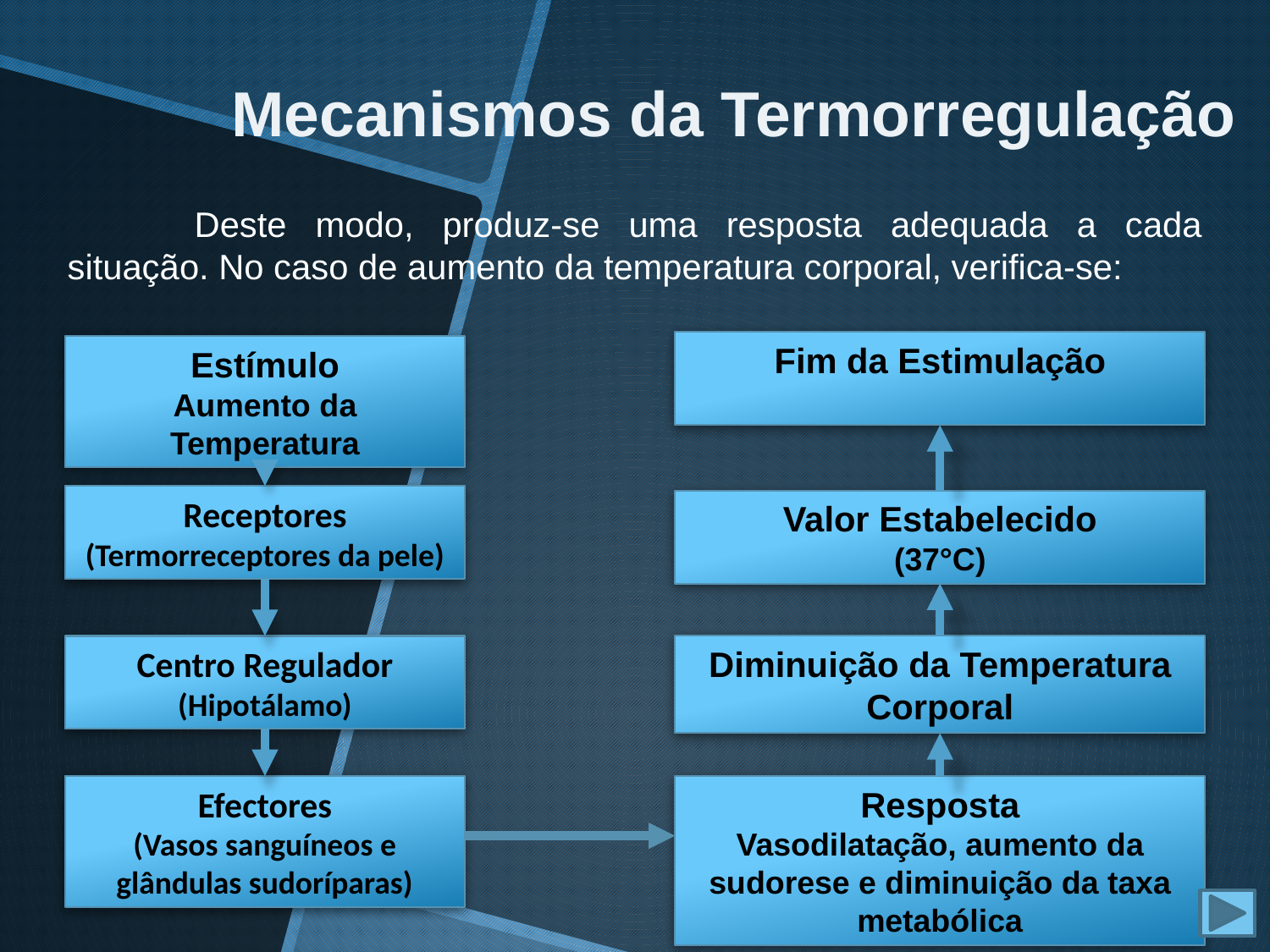

Mecanismos da Termorregulação
	Deste modo, produz-se uma resposta adequada a cada situação. No caso de aumento da temperatura corporal, verifica-se:
Fim da Estimulação

Estímulo
Aumento da Temperatura
Receptores
(Termorreceptores da pele)
Valor Estabelecido
(37°C)
Centro Regulador
(Hipotálamo)
Diminuição da Temperatura Corporal
Efectores
(Vasos sanguíneos e glândulas sudoríparas)
Resposta
Vasodilatação, aumento da sudorese e diminuição da taxa metabólica